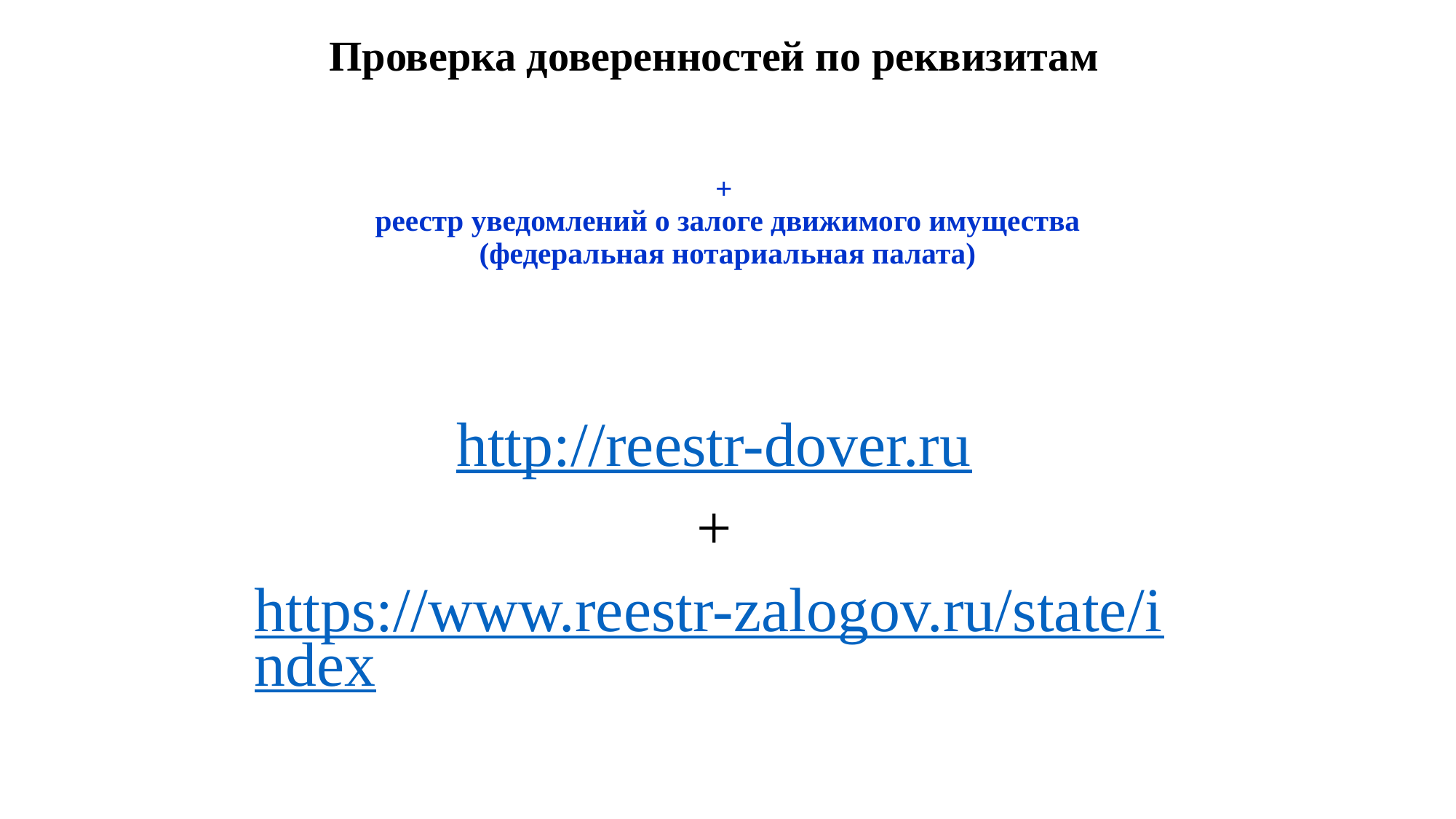

Проверка доверенностей по реквизитам
# + реестр уведомлений о залоге движимого имущества (федеральная нотариальная палата)
http://reestr-dover.ru
+
https://www.reestr-zalogov.ru/state/index

12